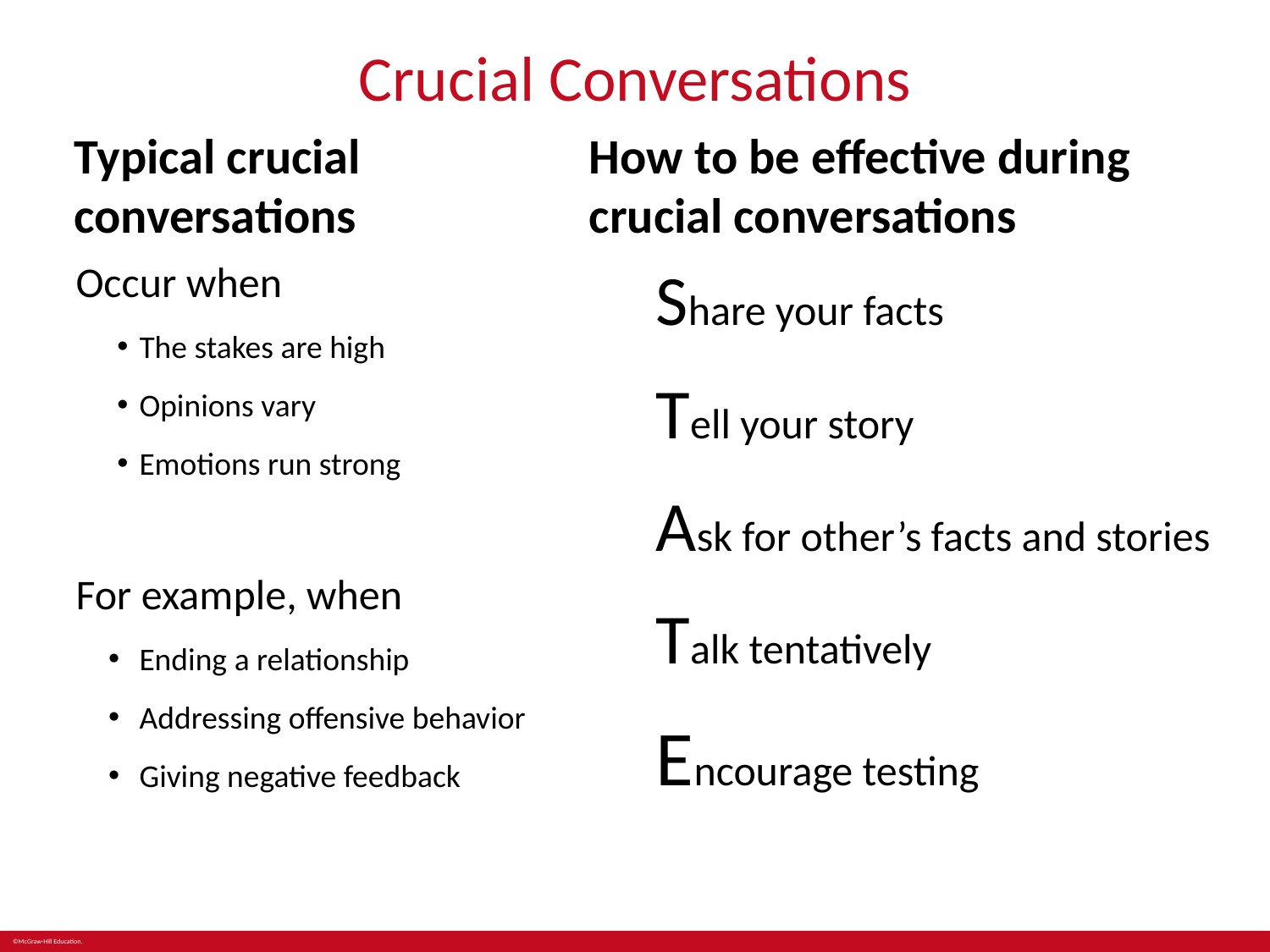

# Crucial Conversations
Typical crucial conversations
How to be effective during crucial conversations
Occur when
The stakes are high
Opinions vary
Emotions run strong

For example, when
Ending a relationship
Addressing offensive behavior
Giving negative feedback

Share your facts
Tell your story
Ask for other’s facts and stories
Talk tentatively
Encourage testing